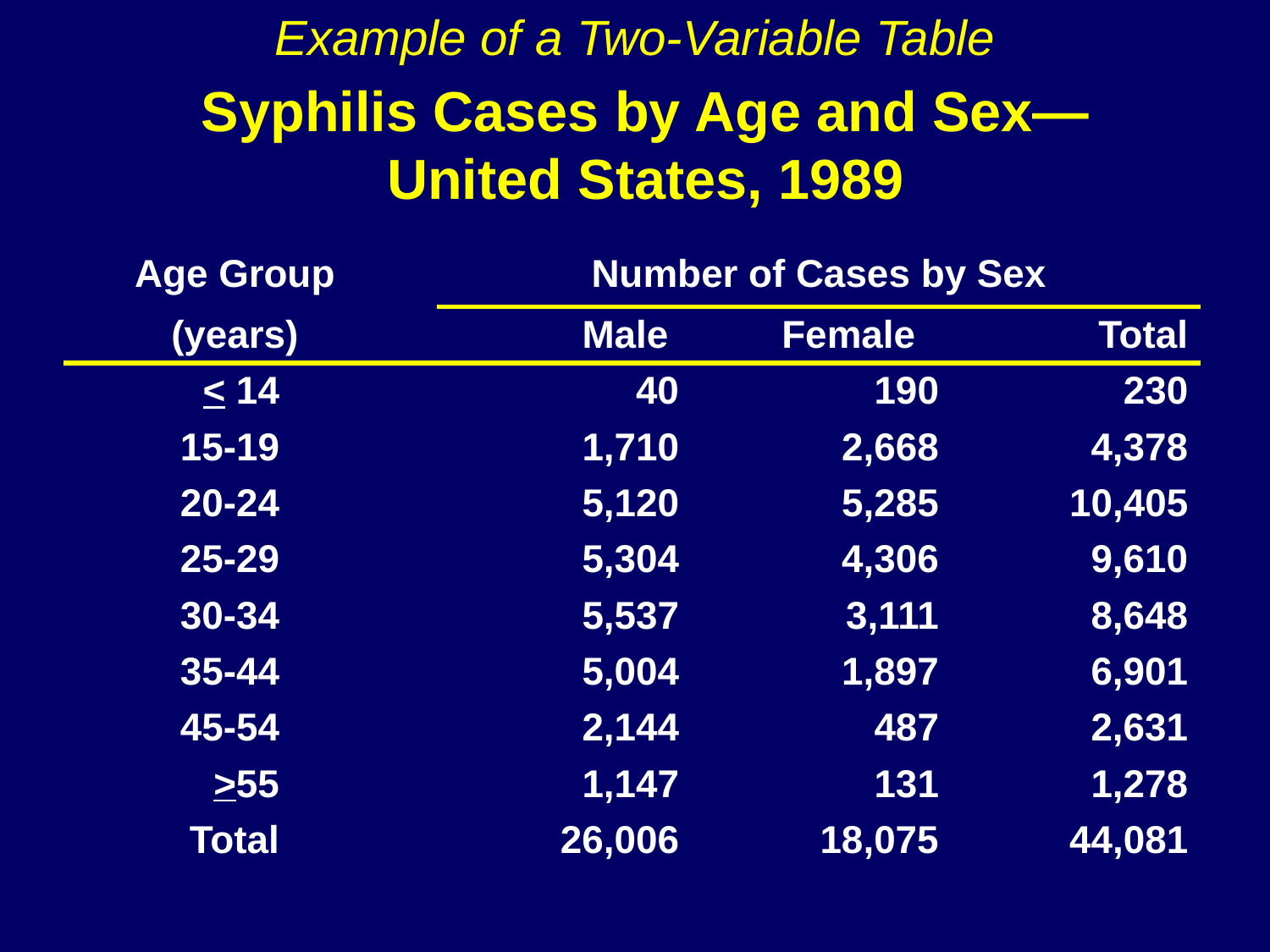

Example of a Two-Variable Table
# Syphilis Cases by Age and Sex— United States, 1989
| Age Group |  |  | Number of Cases by Sex |  |  |
| --- | --- | --- | --- | --- | --- |
| (years) |  |  | Male | Female | Total |
| < 14 |  |  | 40 | 190 | 230 |
| 15-19 |  |  | 1,710 | 2,668 | 4,378 |
| 20-24 |  |  | 5,120 | 5,285 | 10,405 |
| 25-29 |  |  | 5,304 | 4,306 | 9,610 |
| 30-34 |  |  | 5,537 | 3,111 | 8,648 |
| 35-44 |  |  | 5,004 | 1,897 | 6,901 |
| 45-54 |  |  | 2,144 | 487 | 2,631 |
| >55 |  |  | 1,147 | 131 | 1,278 |
| Total |  |  | 26,006 | 18,075 | 44,081 |